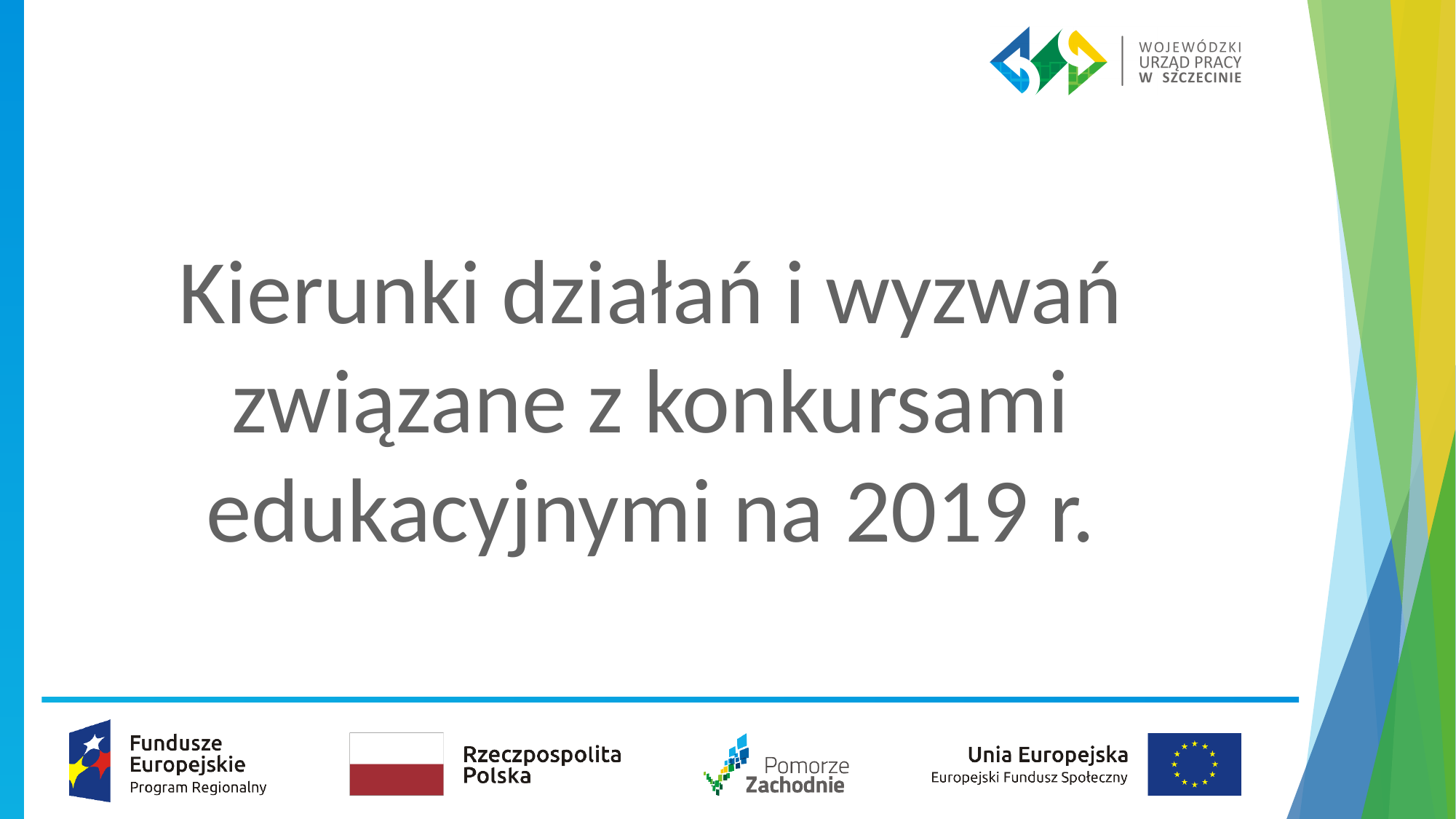

# Kierunki działań i wyzwań związane z konkursami edukacyjnymi na 2019 r.